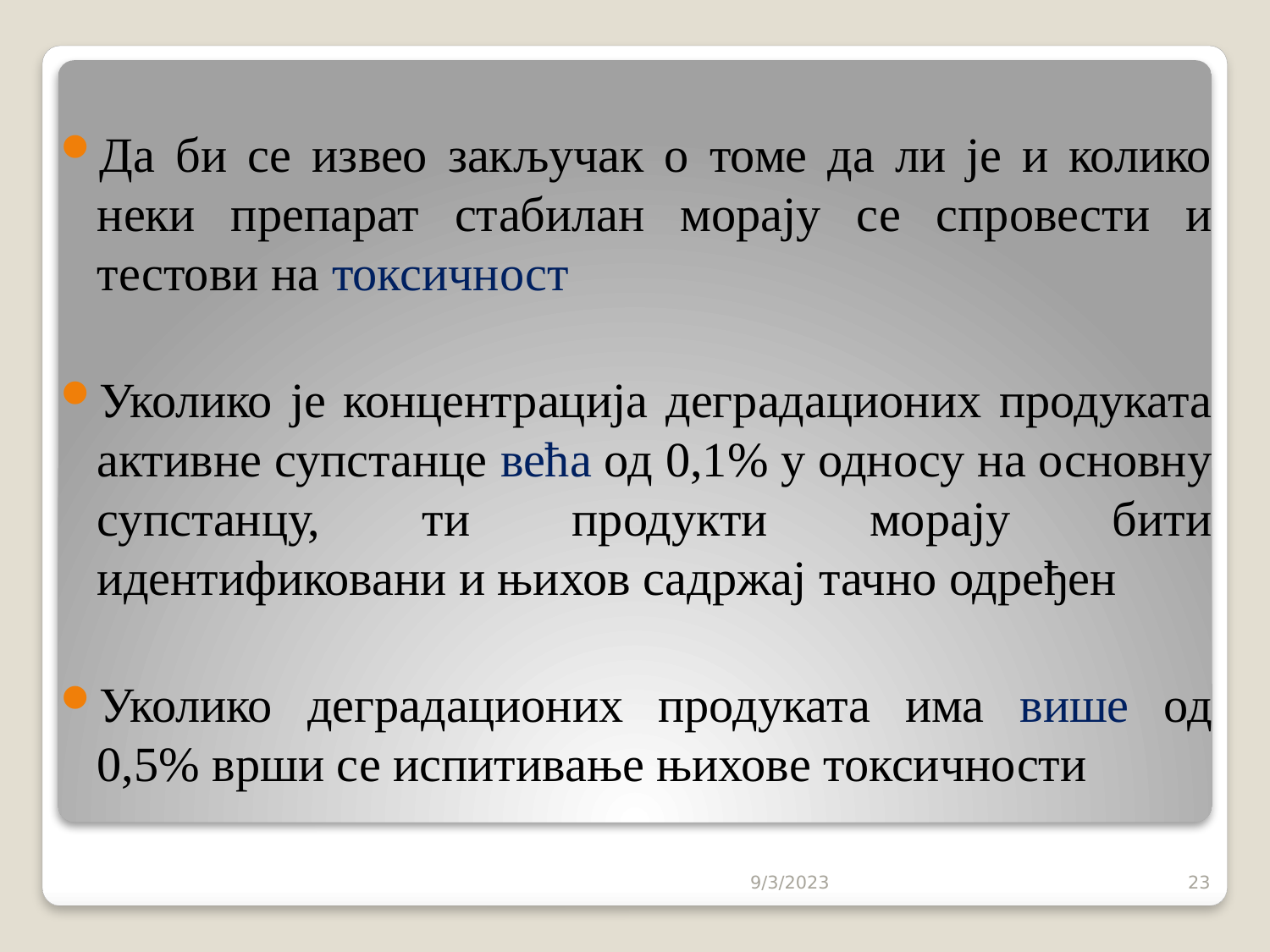

Да би се извео закључак о томе да ли је и колико неки препарат стабилан морају се спровести и тестови на токсичност

Уколико је концентрација деградационих продуката активне супстанце већа од 0,1% у односу на основну супстанцу, ти продукти морају бити идентификовани и њихов садржај тачно одређен

Уколико деградационих продуката има више од 0,5% врши се испитивање њихове токсичности
9/3/2023
23